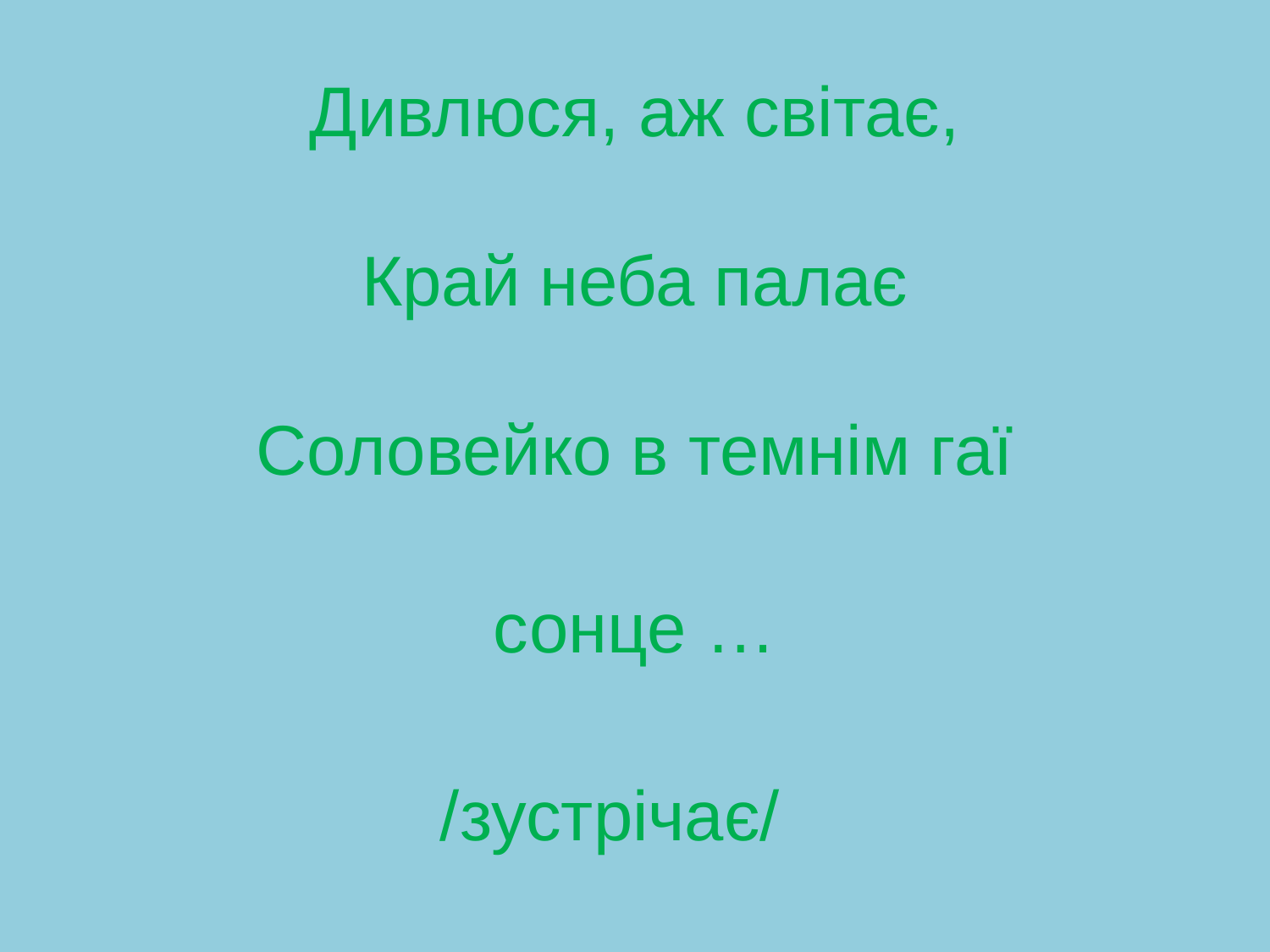

# Дивлюся, аж світає, Край неба палає Соловейко в темнім гаї сонце …
/зустрічає/